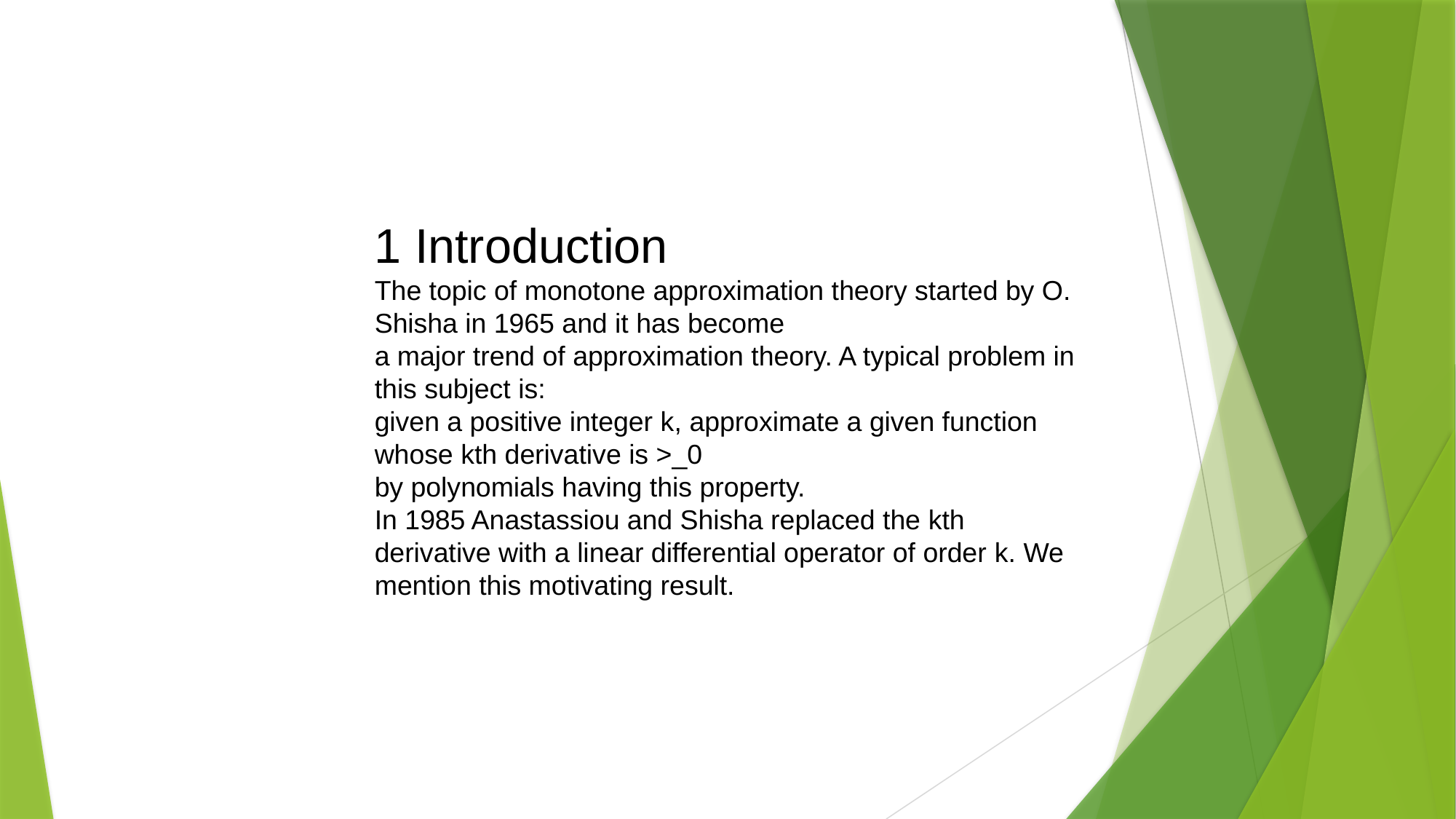

1 Introduction
The topic of monotone approximation theory started by O. Shisha in 1965 and it has become
a major trend of approximation theory. A typical problem in this subject is:
given a positive integer k, approximate a given function whose kth derivative is >_0
by polynomials having this property.
In 1985 Anastassiou and Shisha replaced the kth derivative with a linear differential operator of order k. We mention this motivating result.